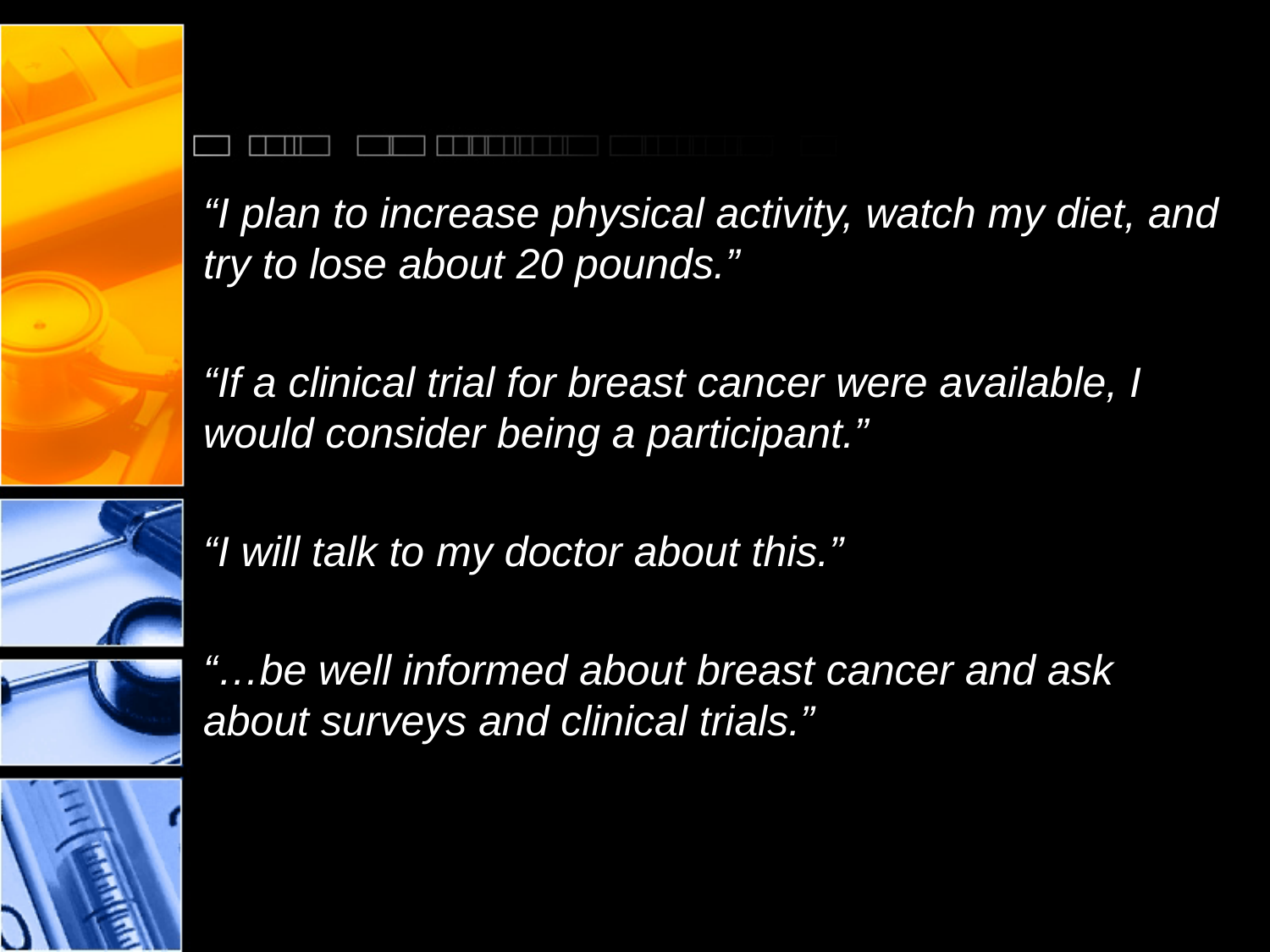

“I plan to increase physical activity, watch my diet, and try to lose about 20 pounds.”

“If a clinical trial for breast cancer were available, I would consider being a participant.”

“I will talk to my doctor about this.”

“…be well informed about breast cancer and ask about surveys and clinical trials.”